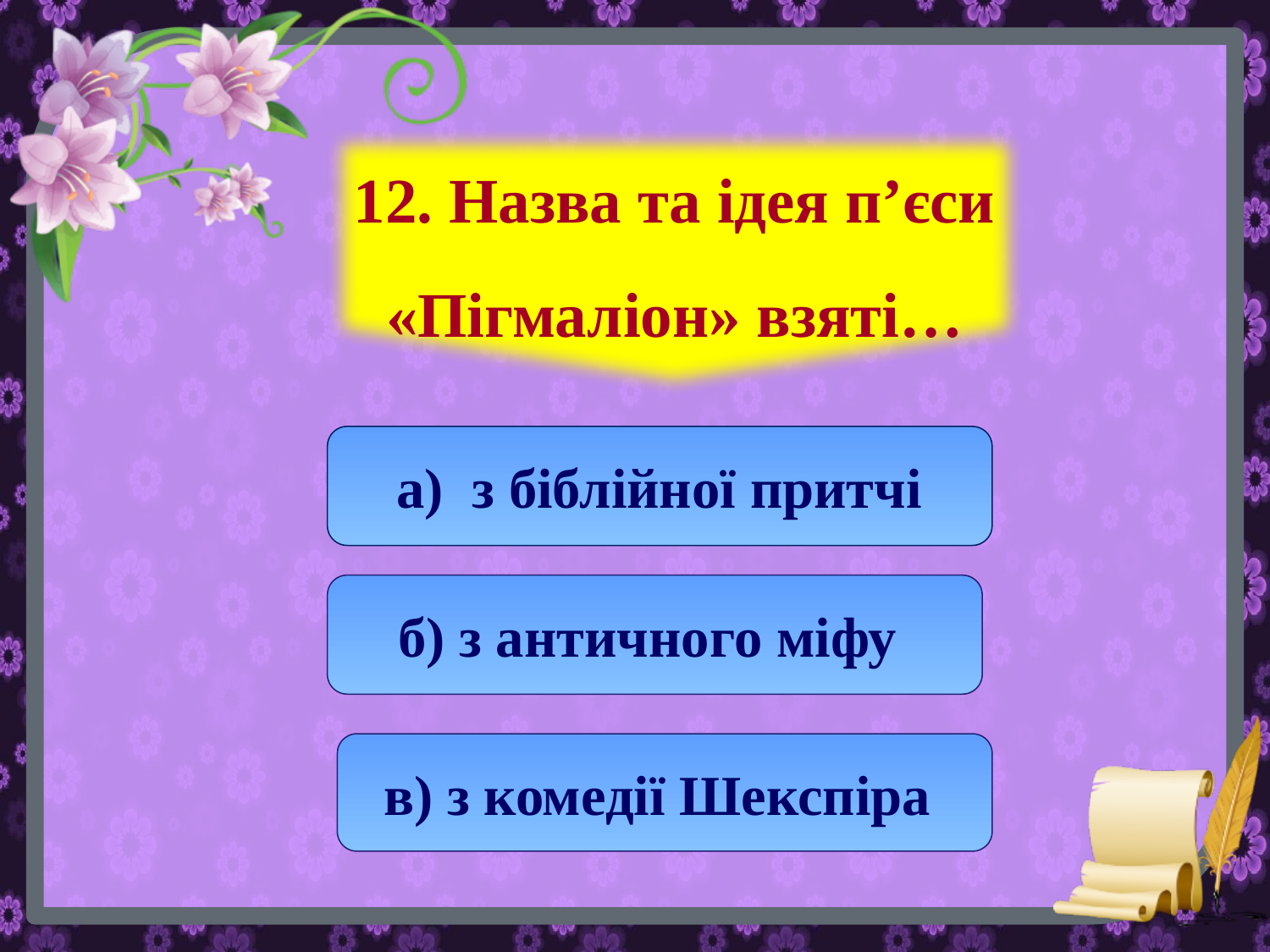

12. Назва та ідея п’єси «Пігмаліон» взяті…

а)  з біблійної притчі
б) з античного міфу
в) з комедії Шекспіра